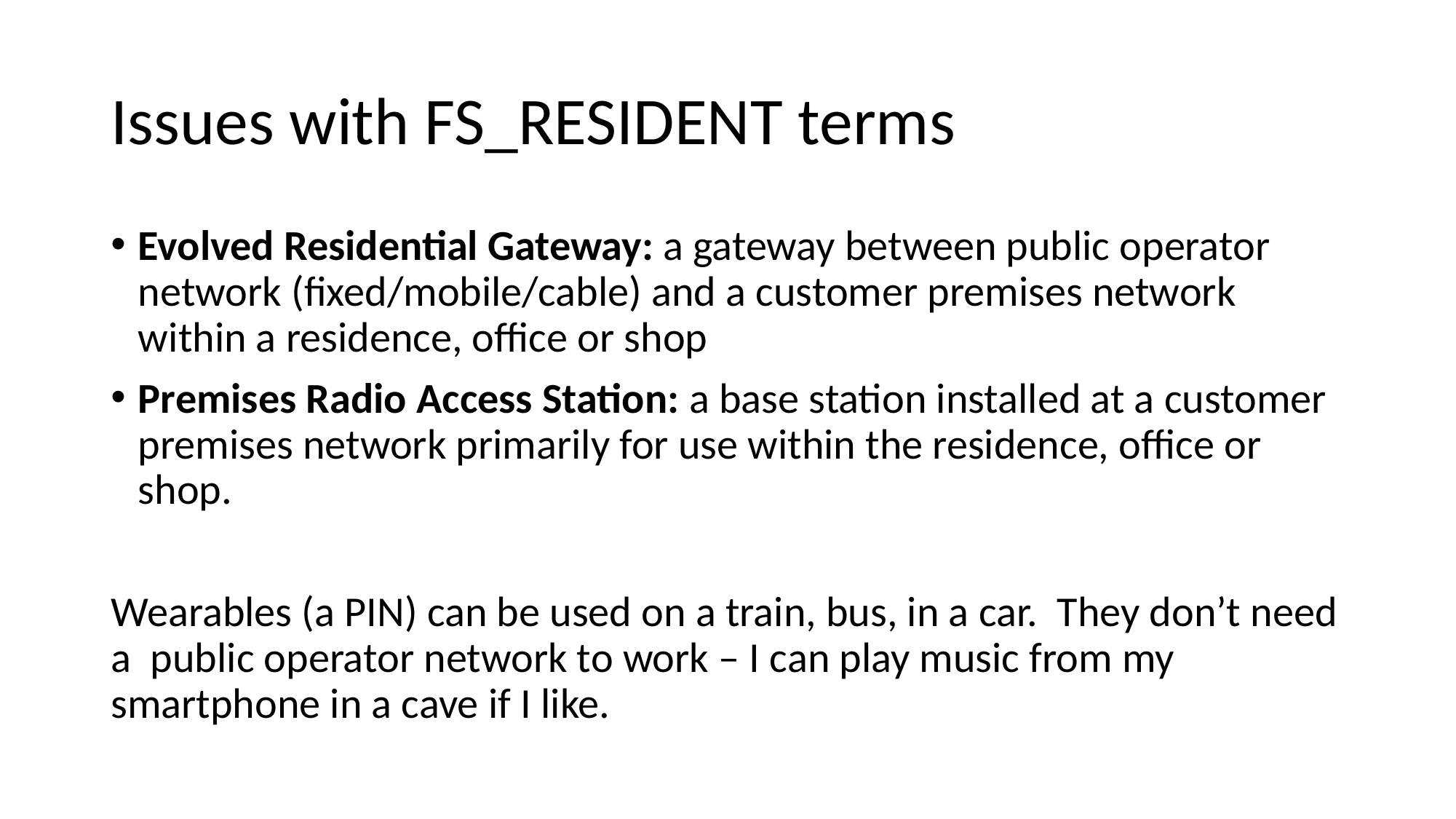

# Issues with FS_RESIDENT terms
Evolved Residential Gateway: a gateway between public operator network (fixed/mobile/cable) and a customer premises network within a residence, office or shop
Premises Radio Access Station: a base station installed at a customer premises network primarily for use within the residence, office or shop.

Wearables (a PIN) can be used on a train, bus, in a car.  They don’t need a  public operator network to work – I can play music from my smartphone in a cave if I like.